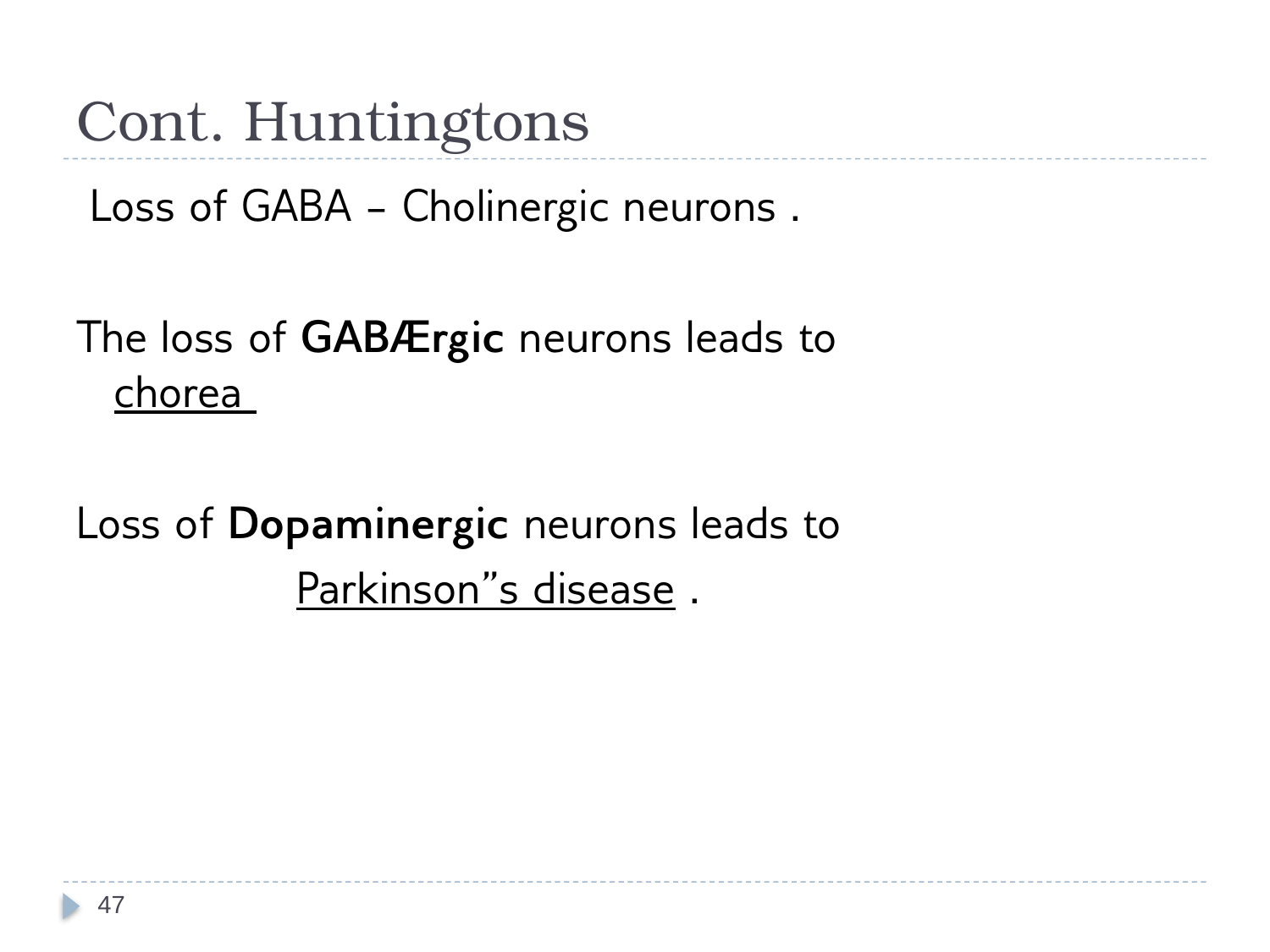

# Cont. Huntingtons
 Loss of GABA – Cholinergic neurons .

The loss of GABAergic neurons leads to                      chorea

Loss of Dopaminergic neurons leads to
                Parkinson”s disease .
47